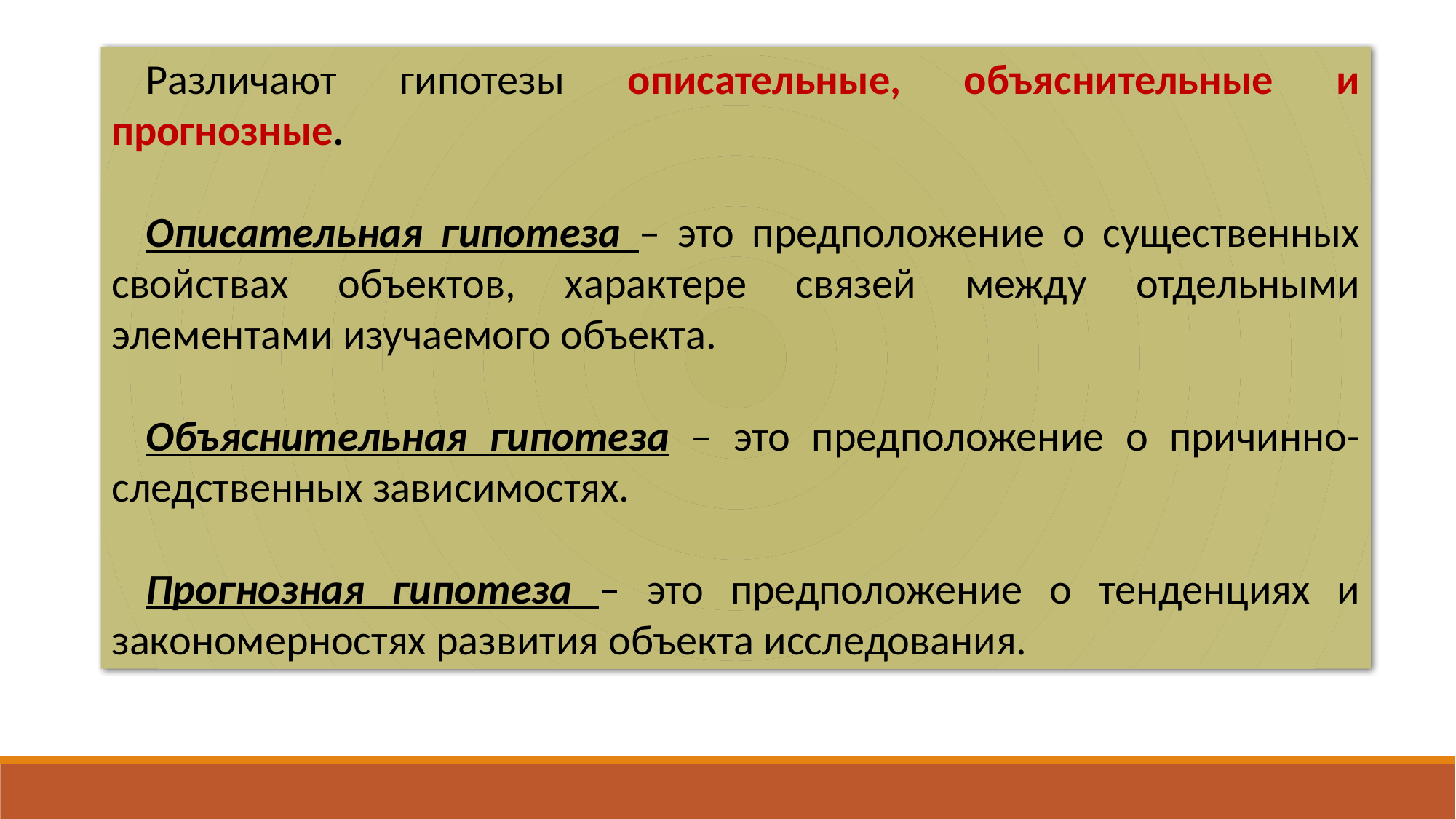

Различают гипотезы описательные, объяснительные и прогнозные.

Описательная гипотеза – это предположение о существенных свойствах объектов, характере связей между отдельными элементами изучаемого объекта.

Объяснительная гипотеза – это предположение о причинно-следственных зависимостях.

Прогнозная гипотеза – это предположение о тенденциях и закономерностях развития объекта исследования.